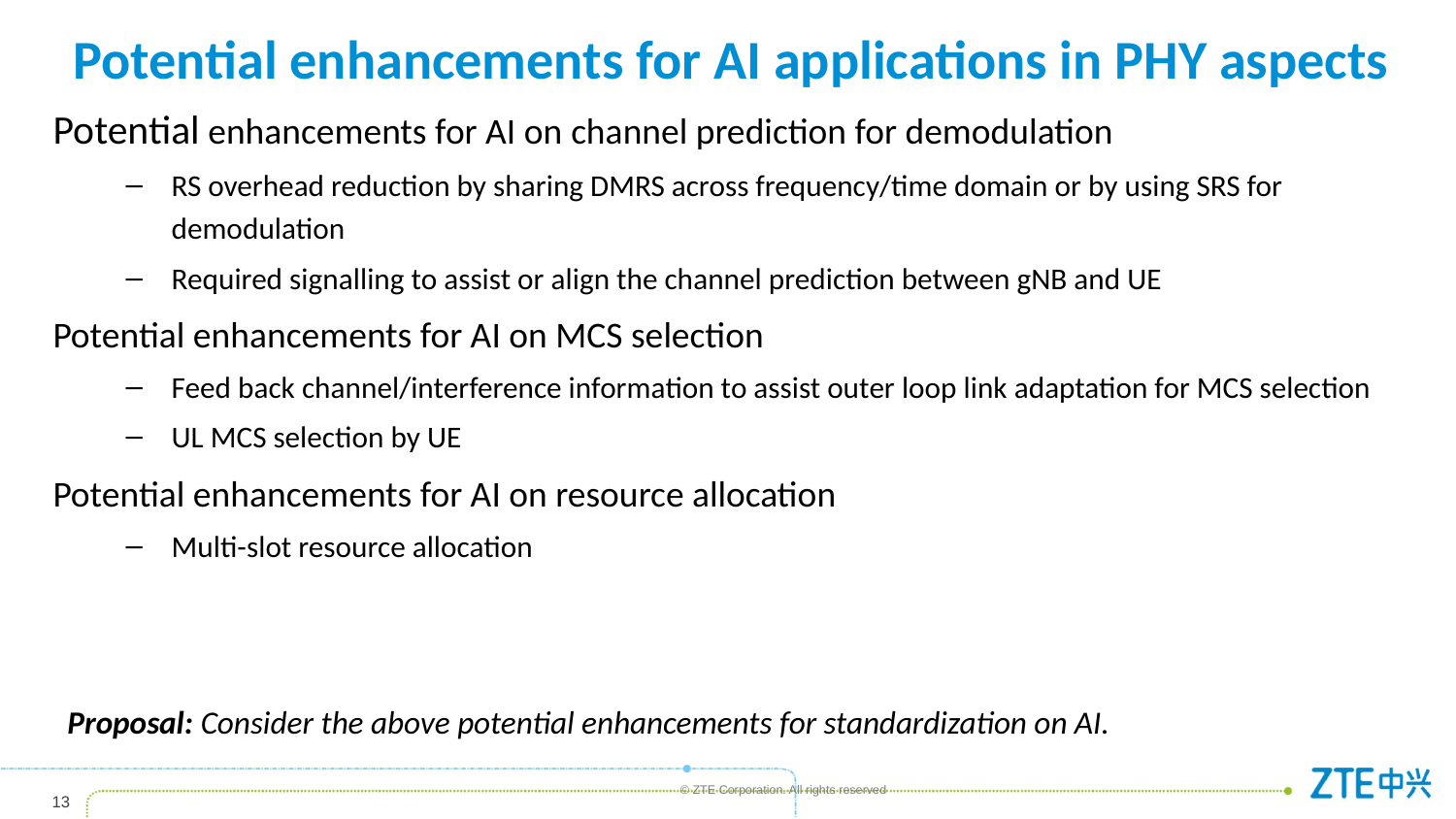

# Potential enhancements for AI applications in PHY aspects
Potential enhancements for AI on channel prediction for demodulation
RS overhead reduction by sharing DMRS across frequency/time domain or by using SRS for demodulation
Required signalling to assist or align the channel prediction between gNB and UE
Potential enhancements for AI on MCS selection
Feed back channel/interference information to assist outer loop link adaptation for MCS selection
UL MCS selection by UE
Potential enhancements for AI on resource allocation
Multi-slot resource allocation

Proposal: Consider the above potential enhancements for standardization on AI.